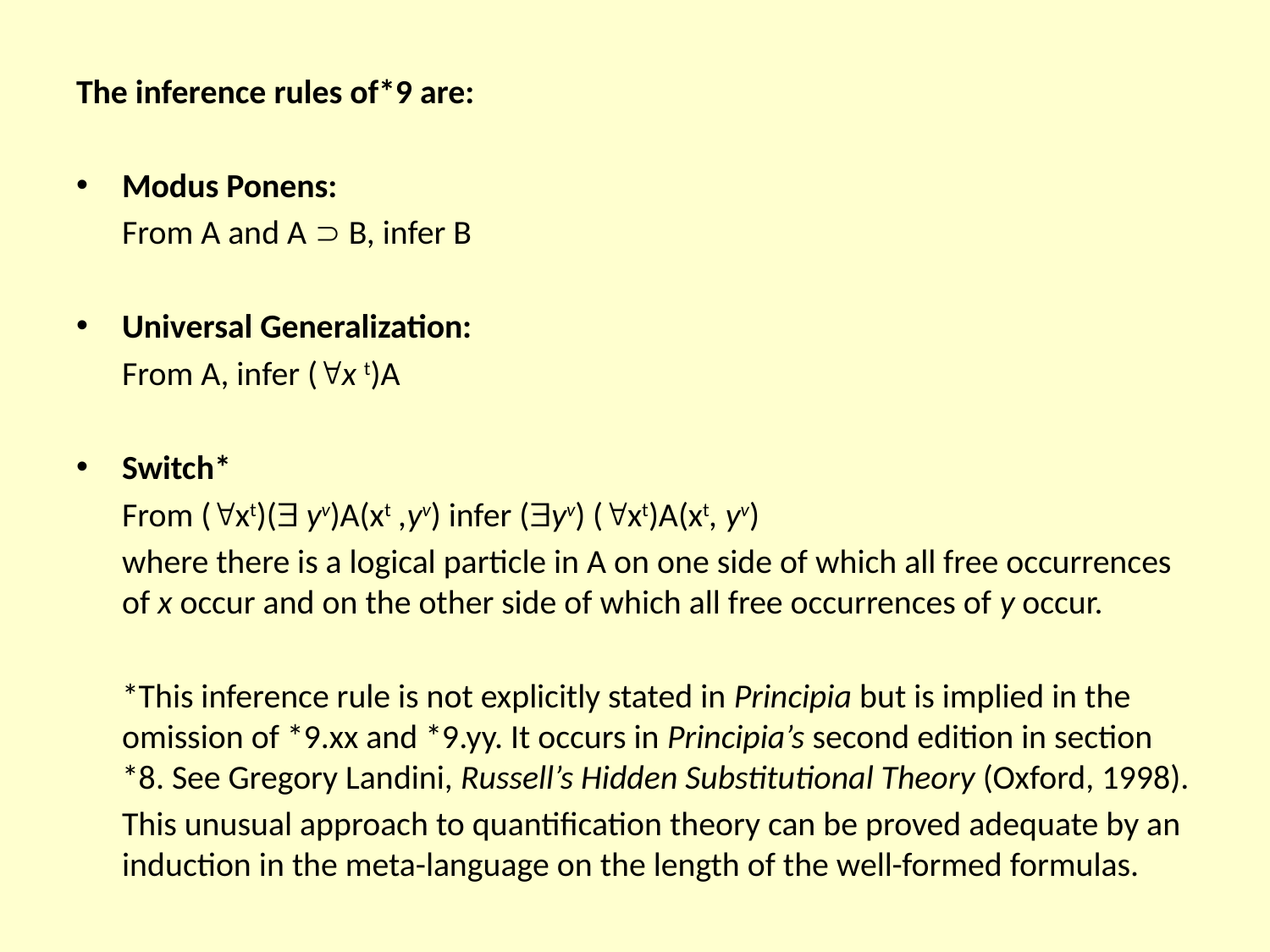

The inference rules of*9 are:

Modus Ponens:
	From A and A ⊃ B, infer B

Universal Generalization:
 	From A, infer (∀x t)A

Switch*
	From (∀xt)(∃ yv)A(xt ,yv) infer (∃yv) (∀xt)A(xt, yv)
	where there is a logical particle in A on one side of which all free occurrences of x occur and on the other side of which all free occurrences of y occur.

	*This inference rule is not explicitly stated in Principia but is implied in the omission of *9.xx and *9.yy. It occurs in Principia’s second edition in section *8. See Gregory Landini, Russell’s Hidden Substitutional Theory (Oxford, 1998).
	This unusual approach to quantification theory can be proved adequate by an induction in the meta-language on the length of the well-formed formulas.